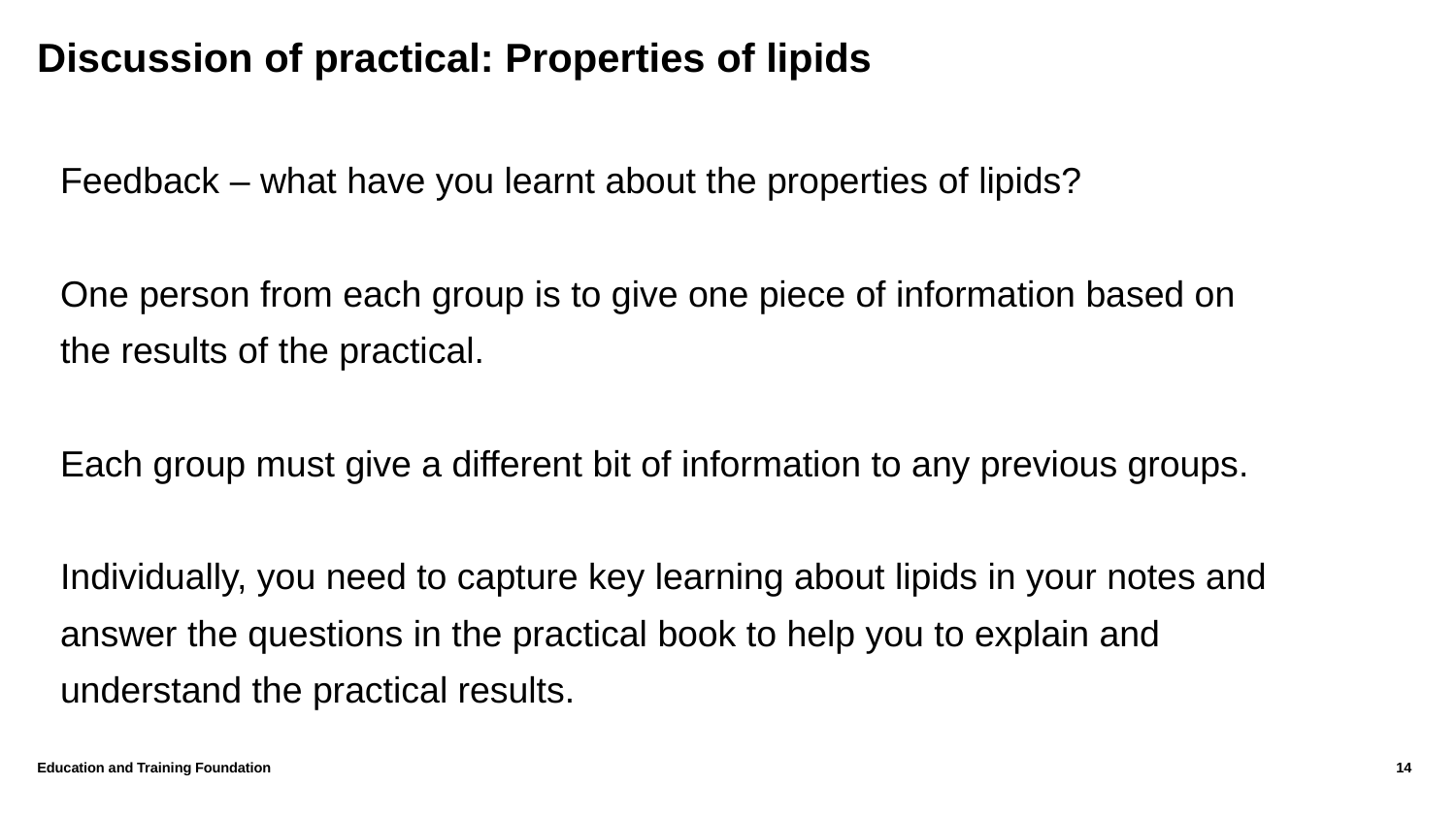

# Discussion of practical: Properties of lipids
Feedback – what have you learnt about the properties of lipids?

One person from each group is to give one piece of information based on the results of the practical.

Each group must give a different bit of information to any previous groups.

Individually, you need to capture key learning about lipids in your notes and answer the questions in the practical book to help you to explain and understand the practical results.
Education and Training Foundation
14